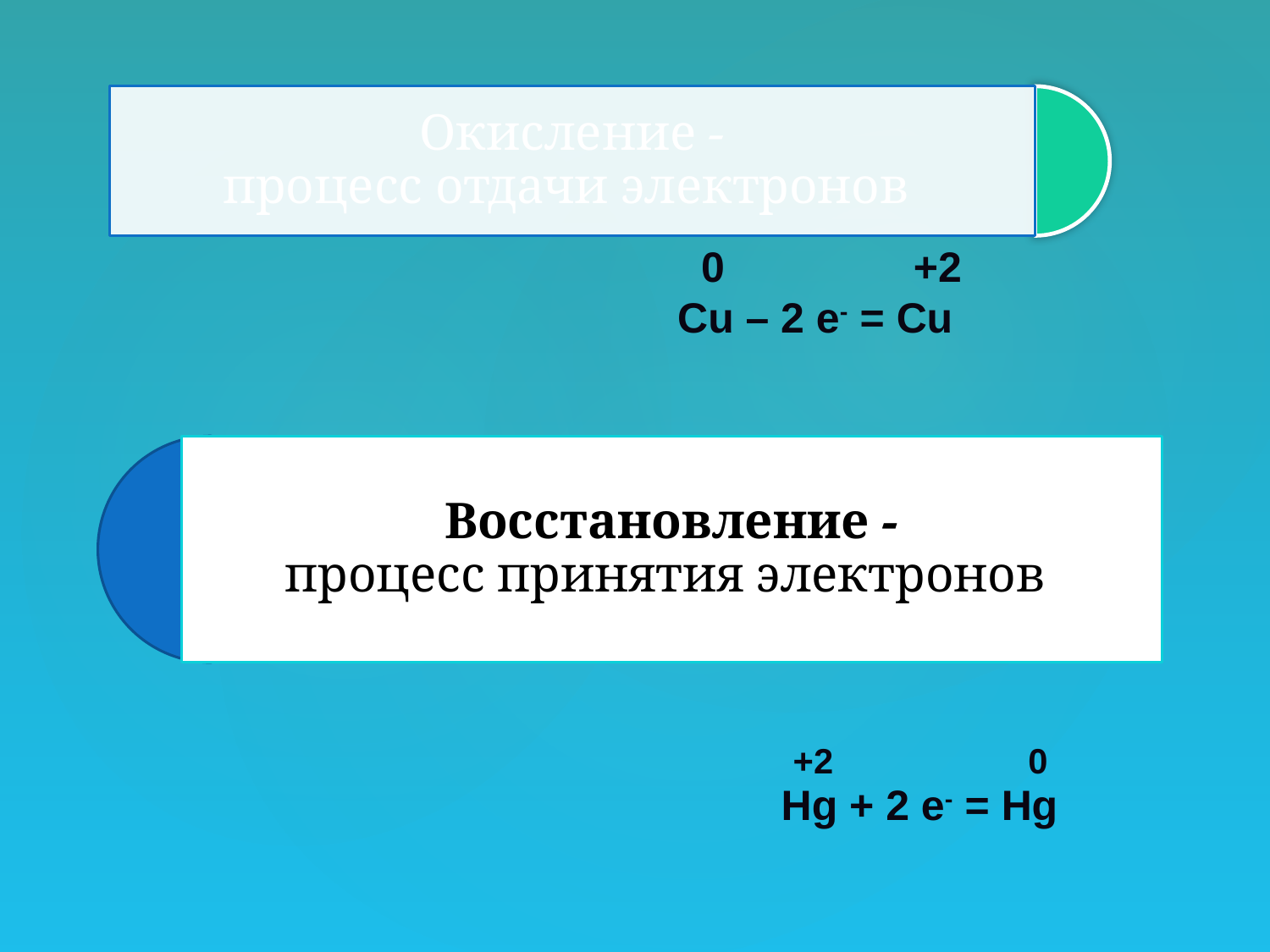

Окисление -
процесс отдачи электронов
  0                +2

Cu – 2 e- = Cu
Восстановление -
процесс принятия электронов

   +2                    0

  Hg + 2 e- = Hg